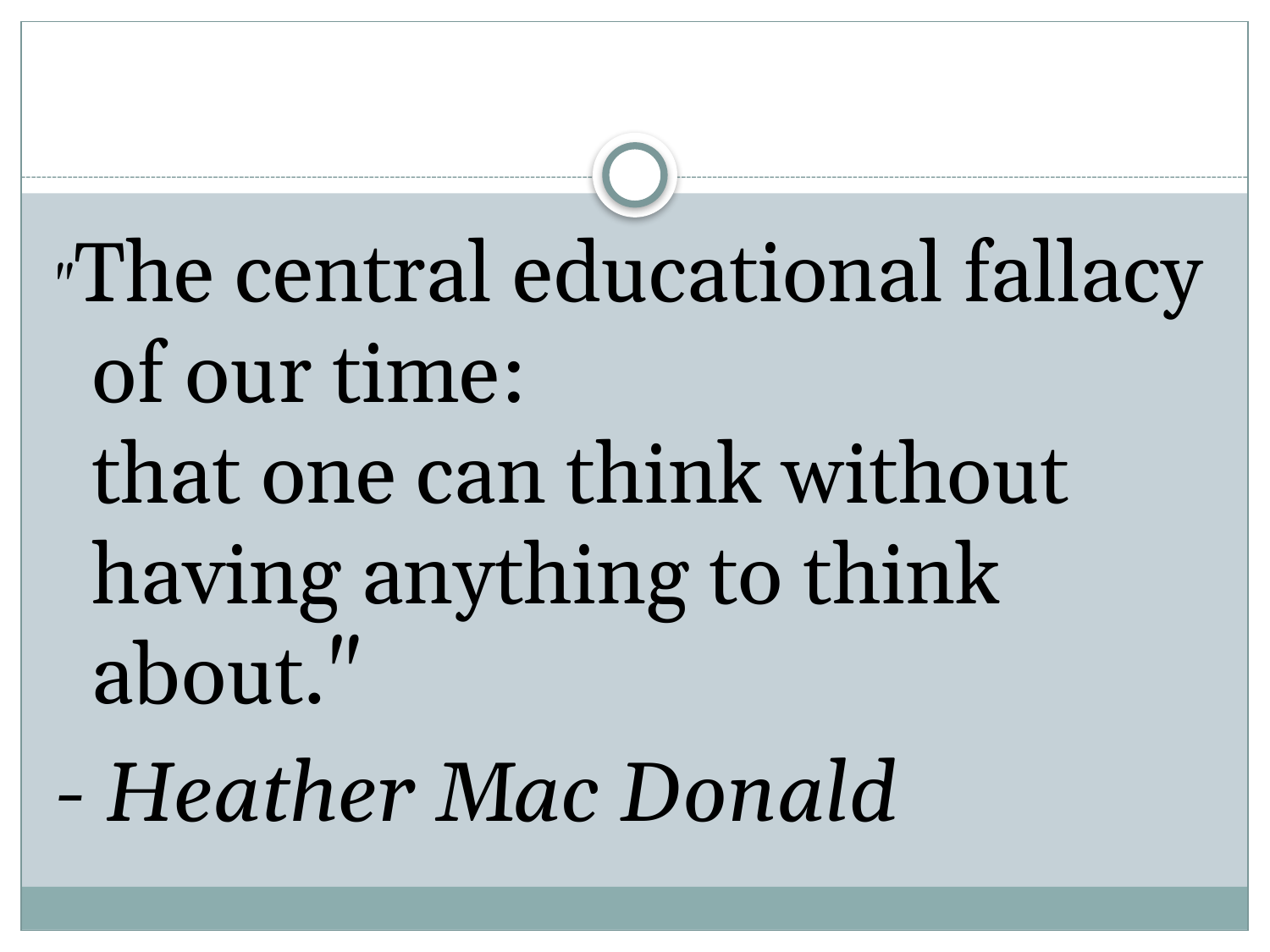

#
"The central educational fallacy of our time:
that one can think without having anything to think about."
- Heather Mac Donald